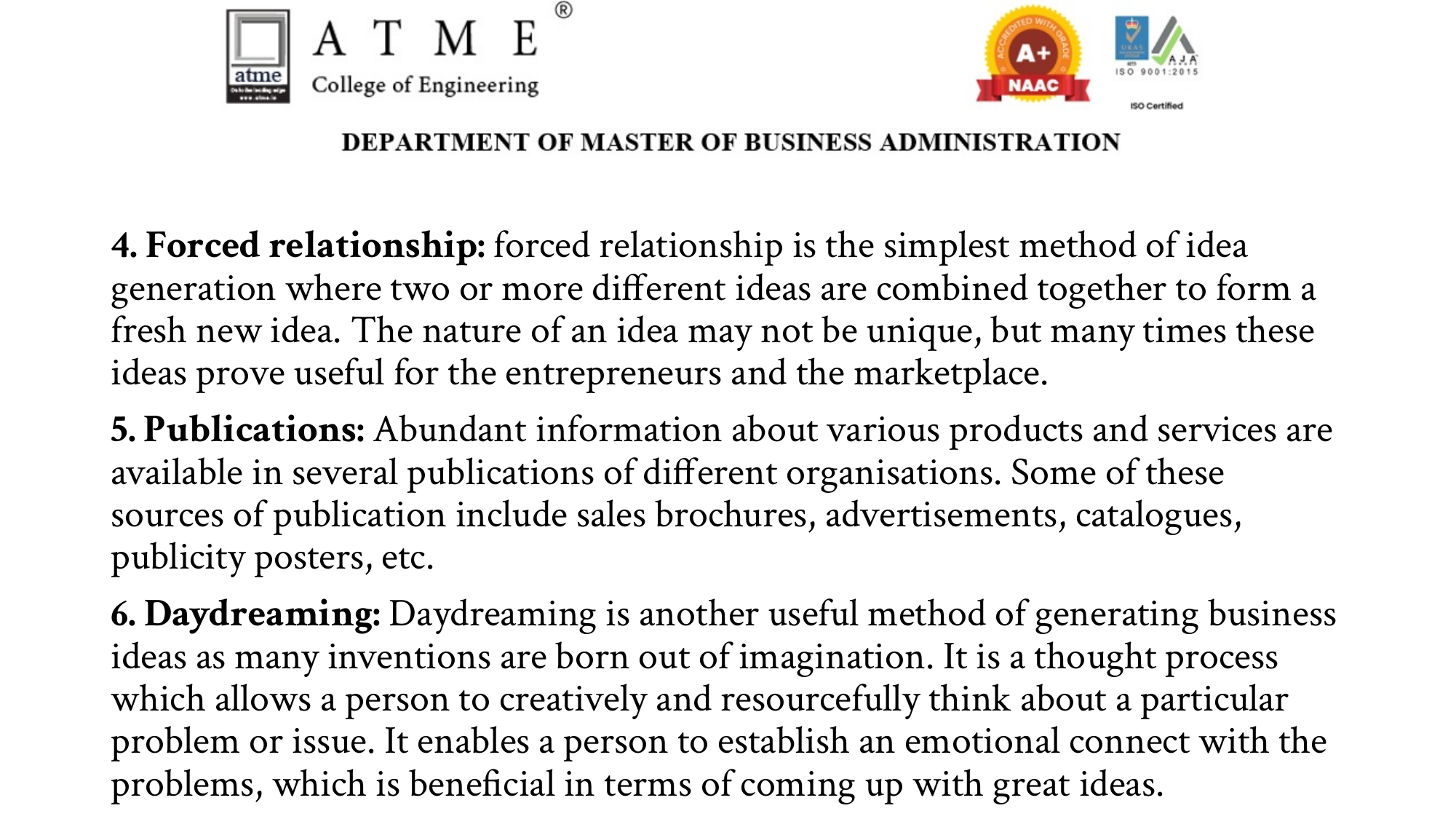

4. Forced relationship: forced relationship is the simplest method of idea generation where two or more different ideas are combined together to form a fresh new idea. The nature of an idea may not be unique, but many times these ideas prove useful for the entrepreneurs and the marketplace.
5. Publications: Abundant information about various products and services are available in several publications of different organisations. Some of these sources of publication include sales brochures, advertisements, catalogues, publicity posters, etc.
6. Daydreaming: Daydreaming is another useful method of generating business ideas as many inventions are born out of imagination. It is a thought process which allows a person to creatively and resourcefully think about a particular problem or issue. It enables a person to establish an emotional connect with the problems, which is beneficial in terms of coming up with great ideas.